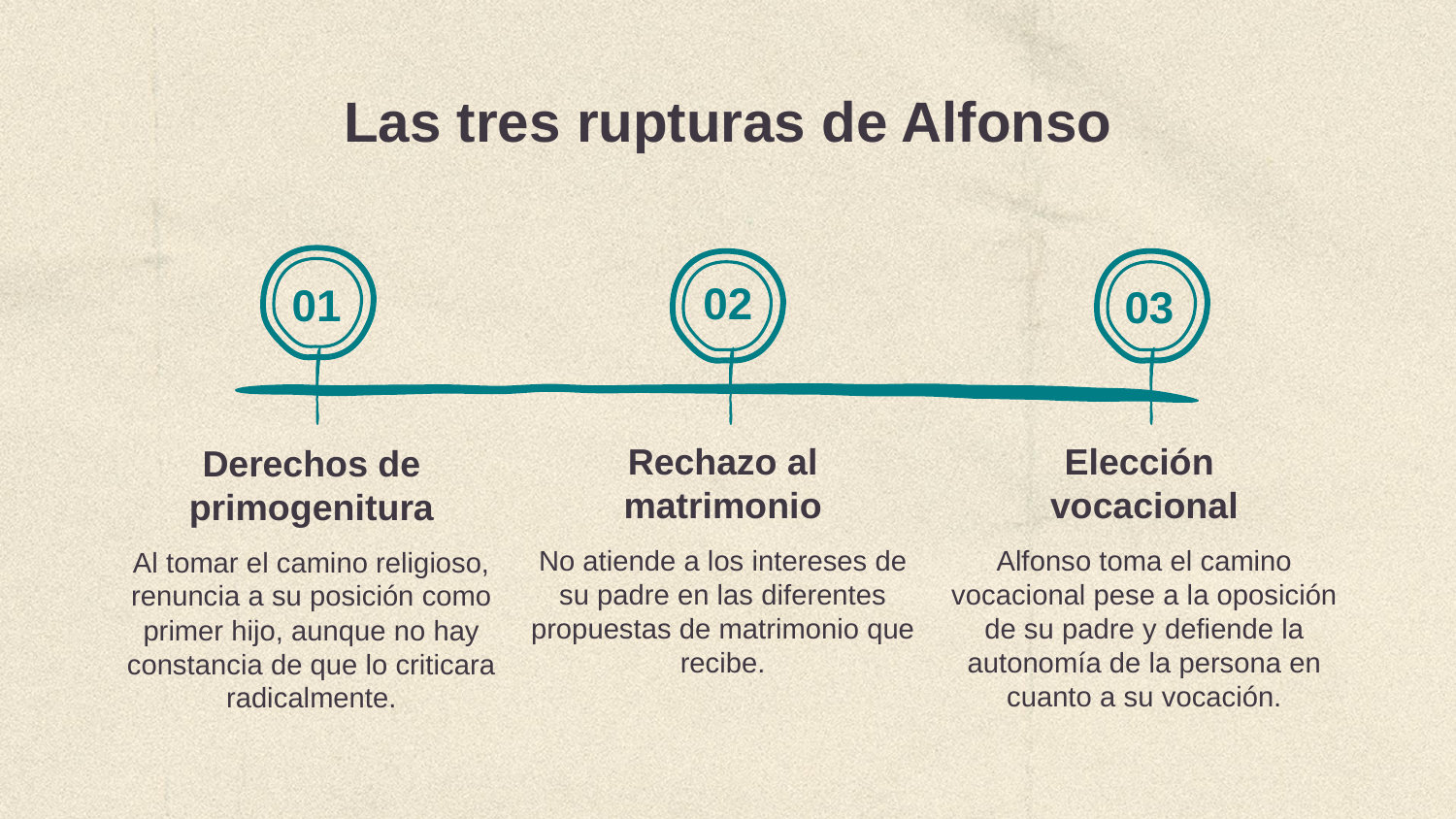

# Las tres rupturas de Alfonso

02
01
03

Rechazo al matrimonio
Elección
vocacional
Derechos de primogenitura
No atiende a los intereses de su padre en las diferentes propuestas de matrimonio que recibe.
Alfonso toma el camino vocacional pese a la oposición de su padre y defiende la autonomía de la persona en cuanto a su vocación.
Al tomar el camino religioso, renuncia a su posición como primer hijo, aunque no hay constancia de que lo criticara radicalmente.